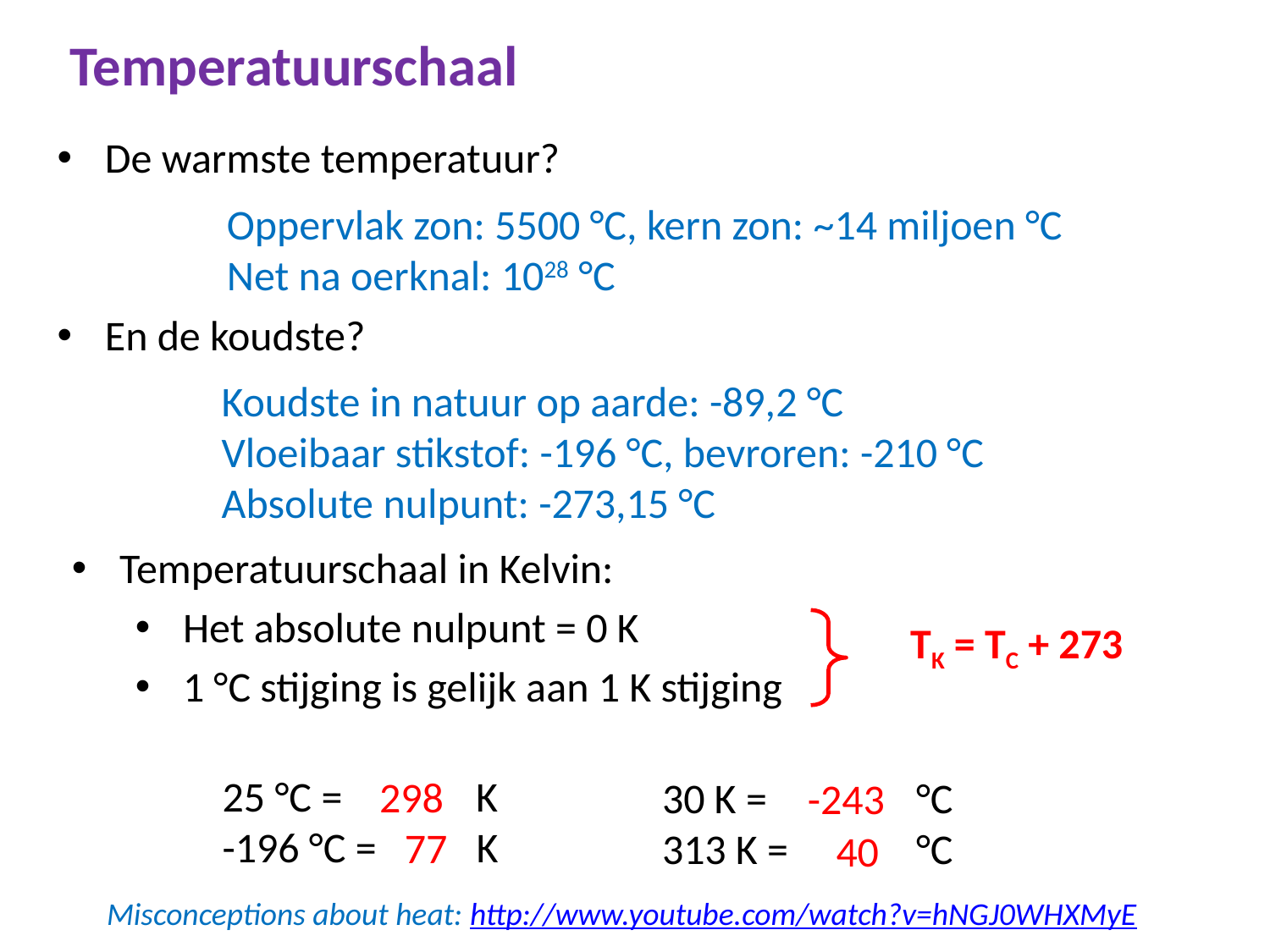

# Temperatuurschaal
De warmste temperatuur?

En de koudste?
Oppervlak zon: 5500 °C, kern zon: ~14 miljoen °C
Net na oerknal: 1028 °C
Koudste in natuur op aarde: -89,2 °C
Vloeibaar stikstof: -196 °C, bevroren: -210 °C
Absolute nulpunt: -273,15 °C
Temperatuurschaal in Kelvin:
Het absolute nulpunt = 0 K
1 °C stijging is gelijk aan 1 K stijging

TK = TC + 273
25 °C =              K
-196 °C =          	K
30 K = 		°C
313 K = 	°C
298
-243
77
40
Misconceptions about heat: http://www.youtube.com/watch?v=hNGJ0WHXMyE